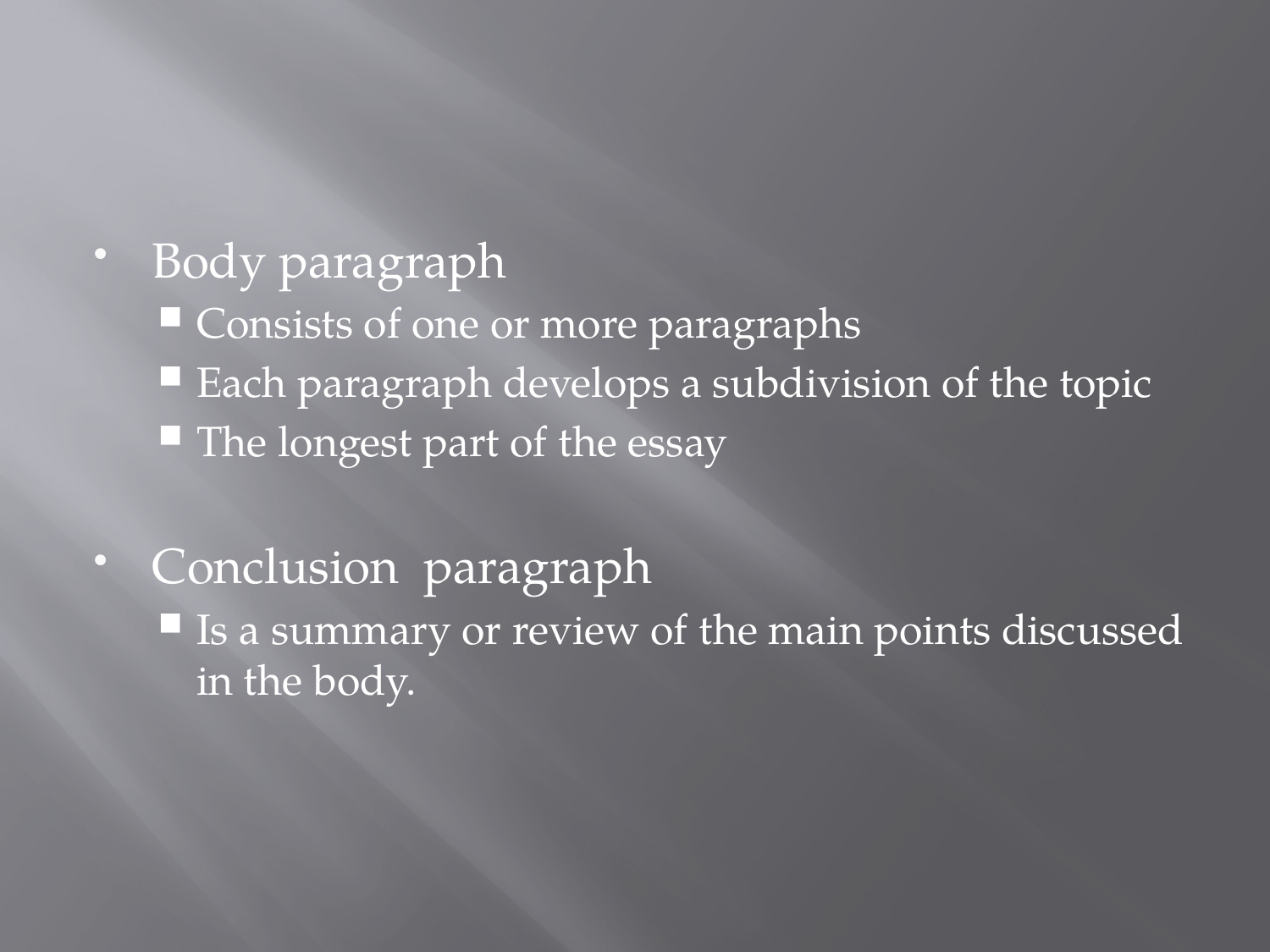

#
Body paragraph
Consists of one or more paragraphs
Each paragraph develops a subdivision of the topic
The longest part of the essay

Conclusion  paragraph
Is a summary or review of the main points discussed in the body.